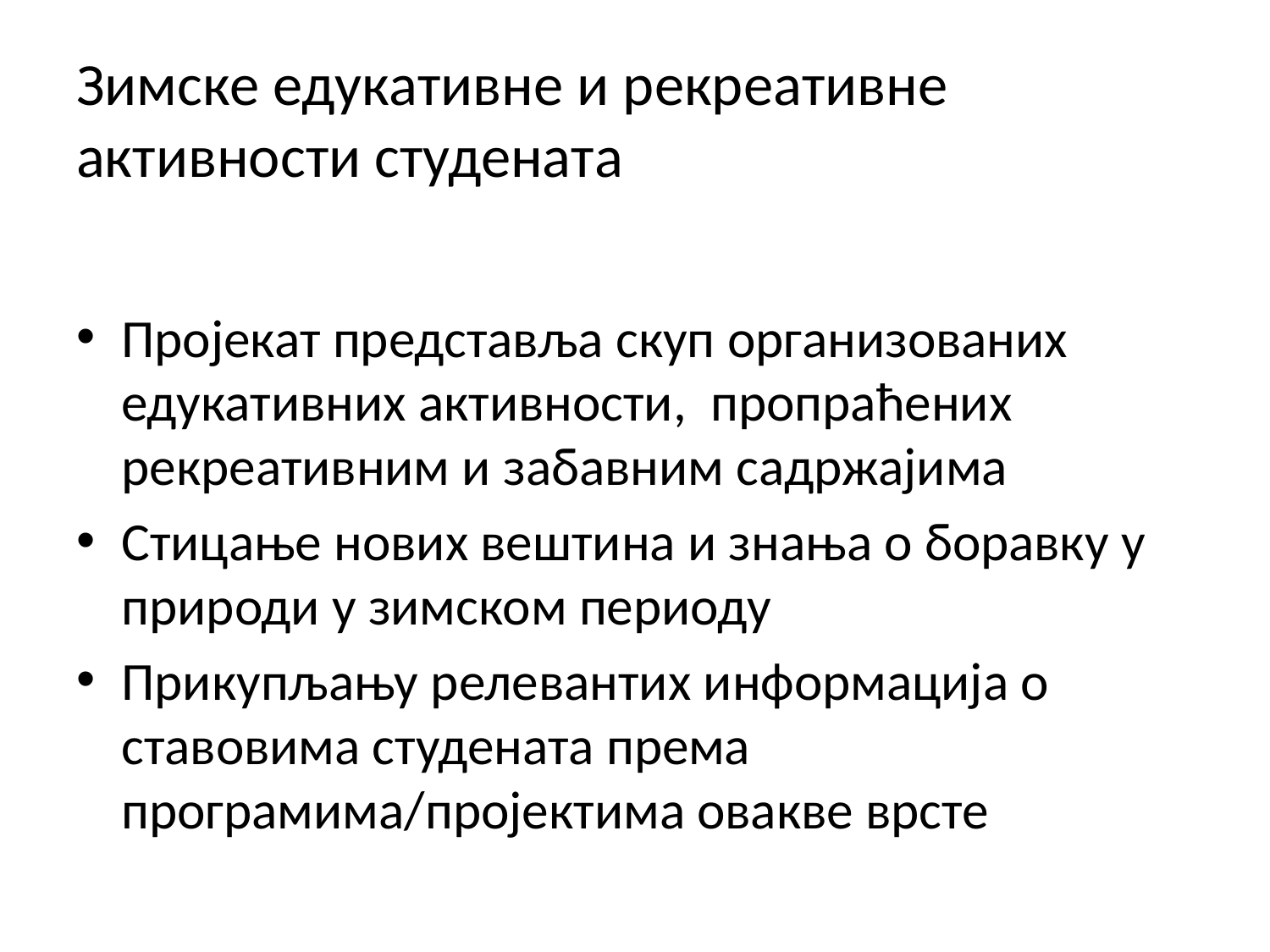

# Зимске едукативне и рекреативне активности студената

Пројекат представља скуп организованих едукативних активности,  пропраћених рекреативним и забавним садржајима
Стицање нових вештина и знања о боравку у природи у зимском периоду
Прикупљању релевантих информација о ставовима студената према програмима/пројектима овакве врсте